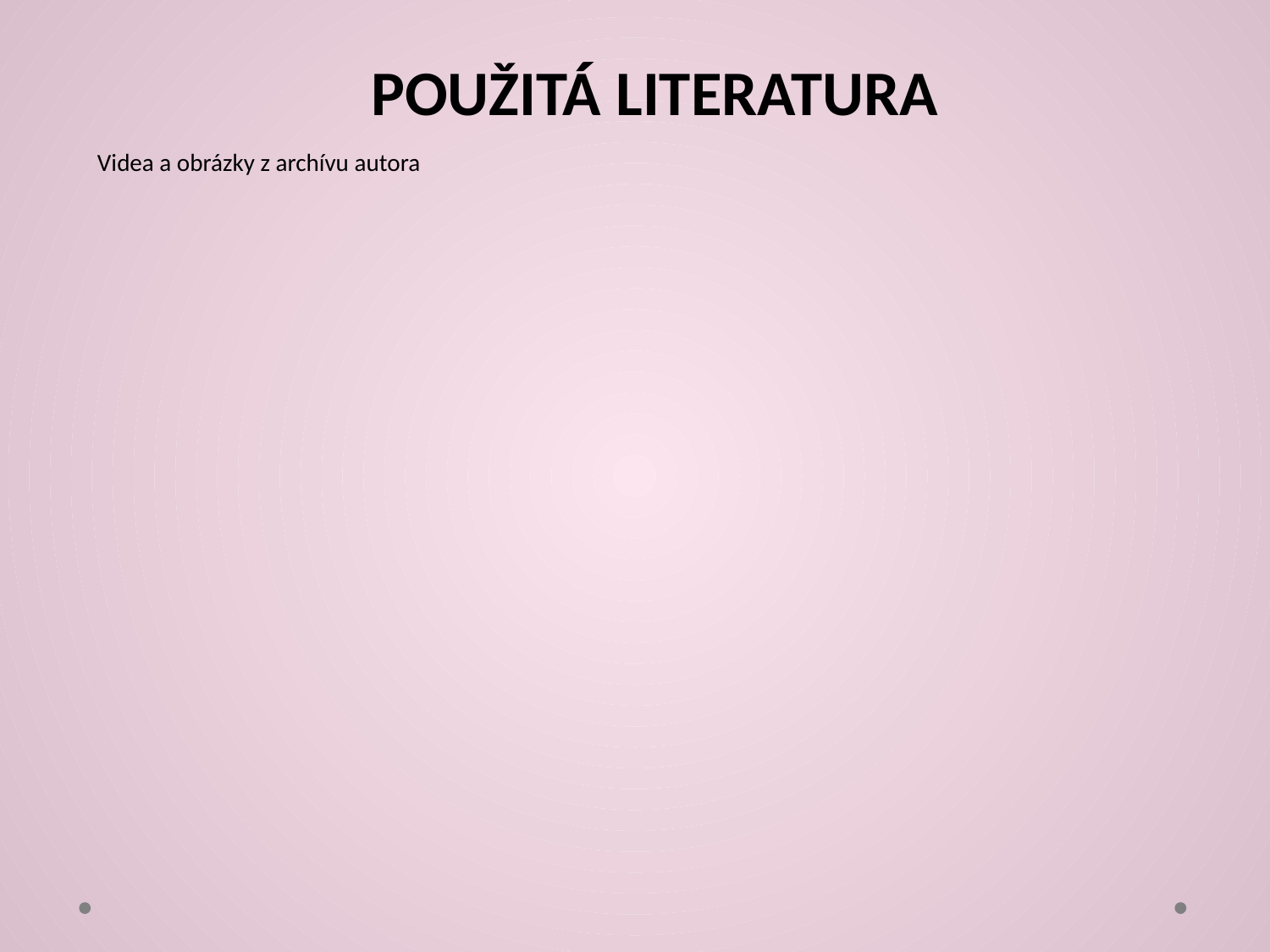

POUŽITÁ LITERATURA
Videa a obrázky z archívu autora